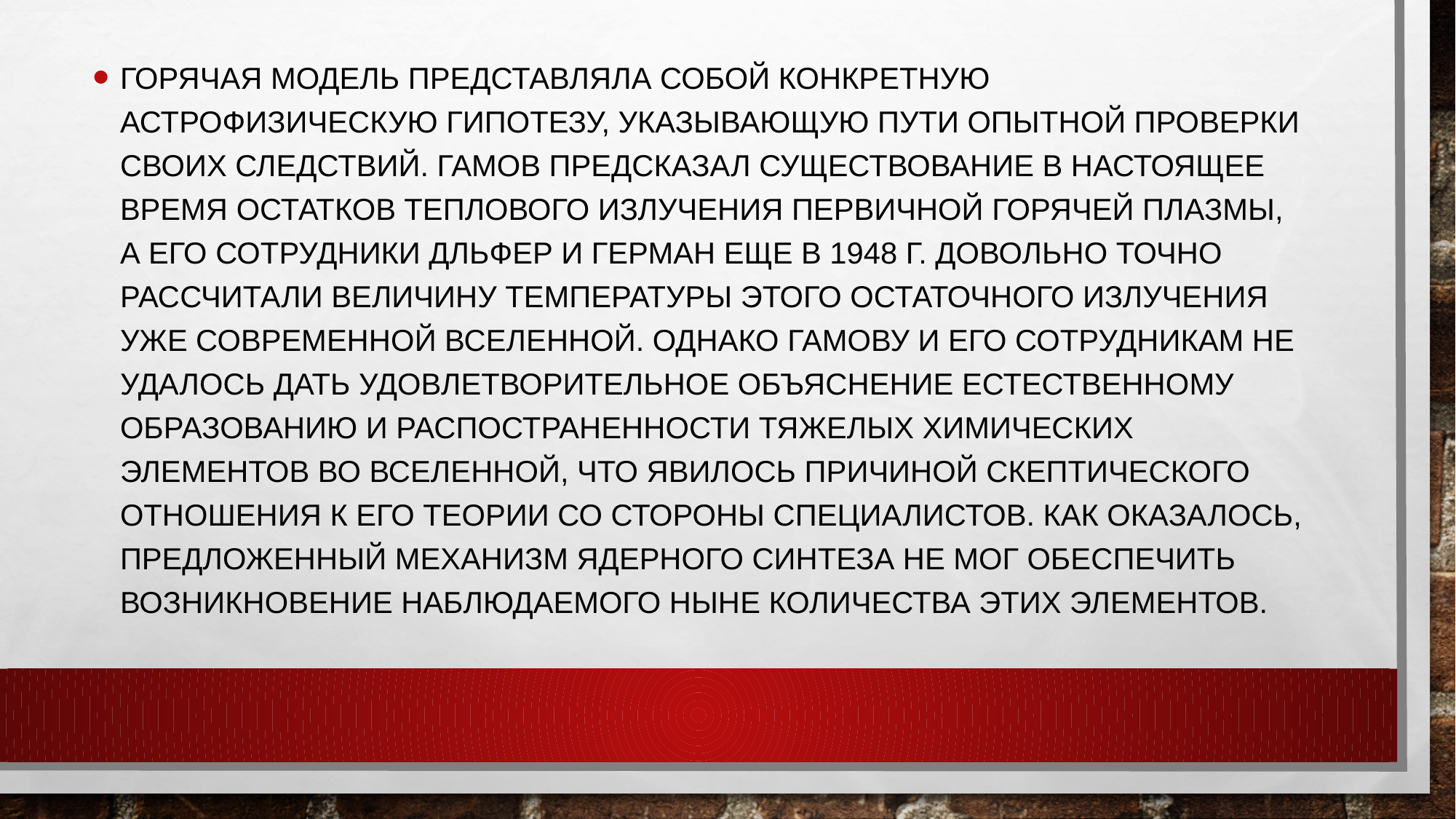

Горячая модель представляла собой конкретную астрофизическую гипотезу, указывающую пути опытной проверки своих следствий. Гамов предсказал существование в настоящее время остатков теплового излучения первичной горячей плазмы, а его сотрудники Дльфер и Герман еще в 1948 г. довольно точно рассчитали величину температуры этого остаточного излучения уже современной Вселенной. Однако Гамову и его сотрудникам не удалось дать удовлетворительное объяснение естественному образованию и распостраненности тяжелых химических элементов во Вселенной, что явилось причиной скептического отношения к его теории со стороны специалистов. Как оказалось, предложенный механизм ядерного синтеза не мог обеспечить возникновение наблюдаемого ныне количества этих элементов.
#